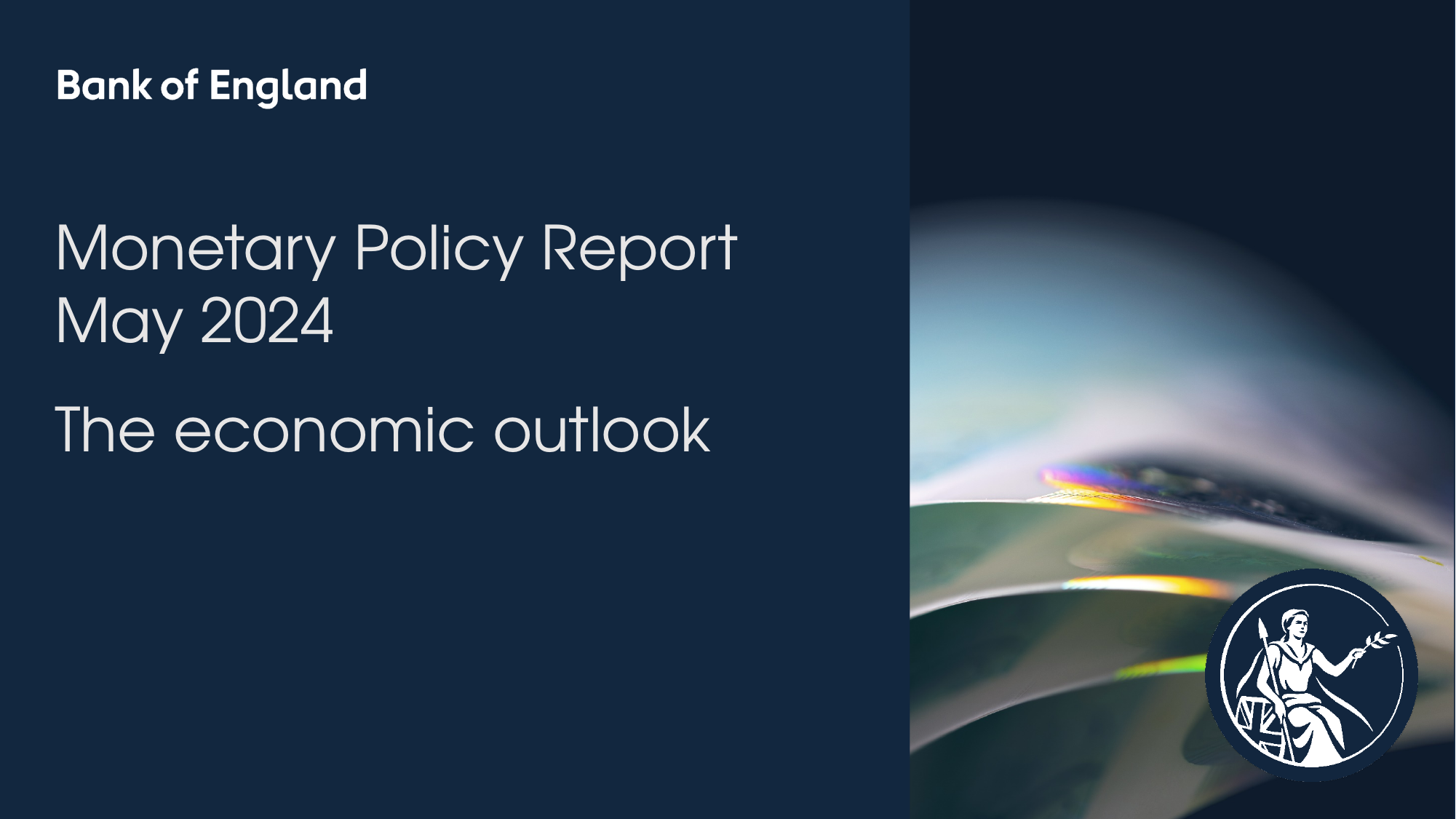

Monetary Policy Report
May 2024
The economic outlook